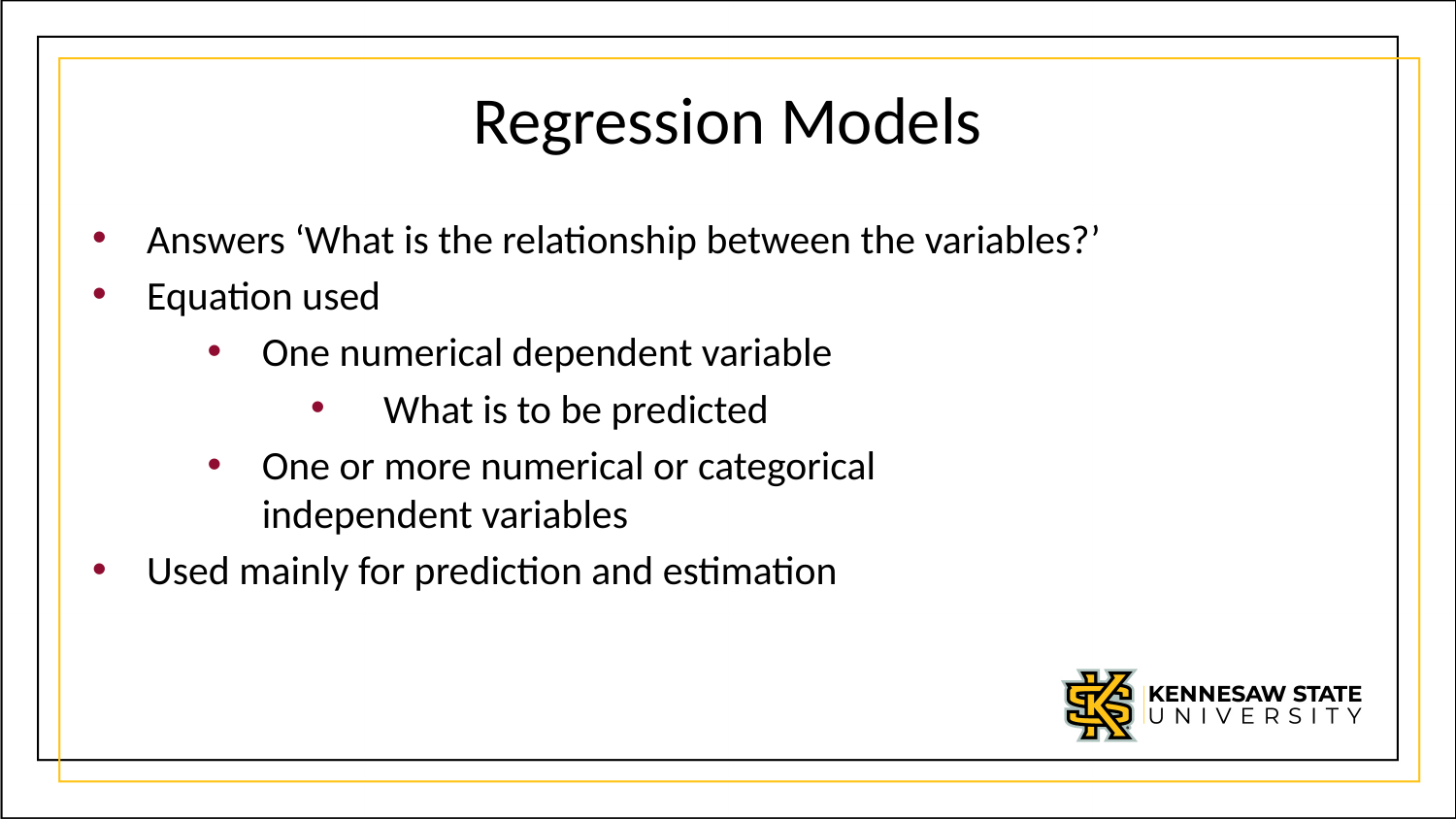

# Regression Models
Answers ‘What is the relationship between the variables?’
Equation used
One numerical dependent variable
  What is to be predicted
One or more numerical or categorical
independent variables
Used mainly for prediction and estimation